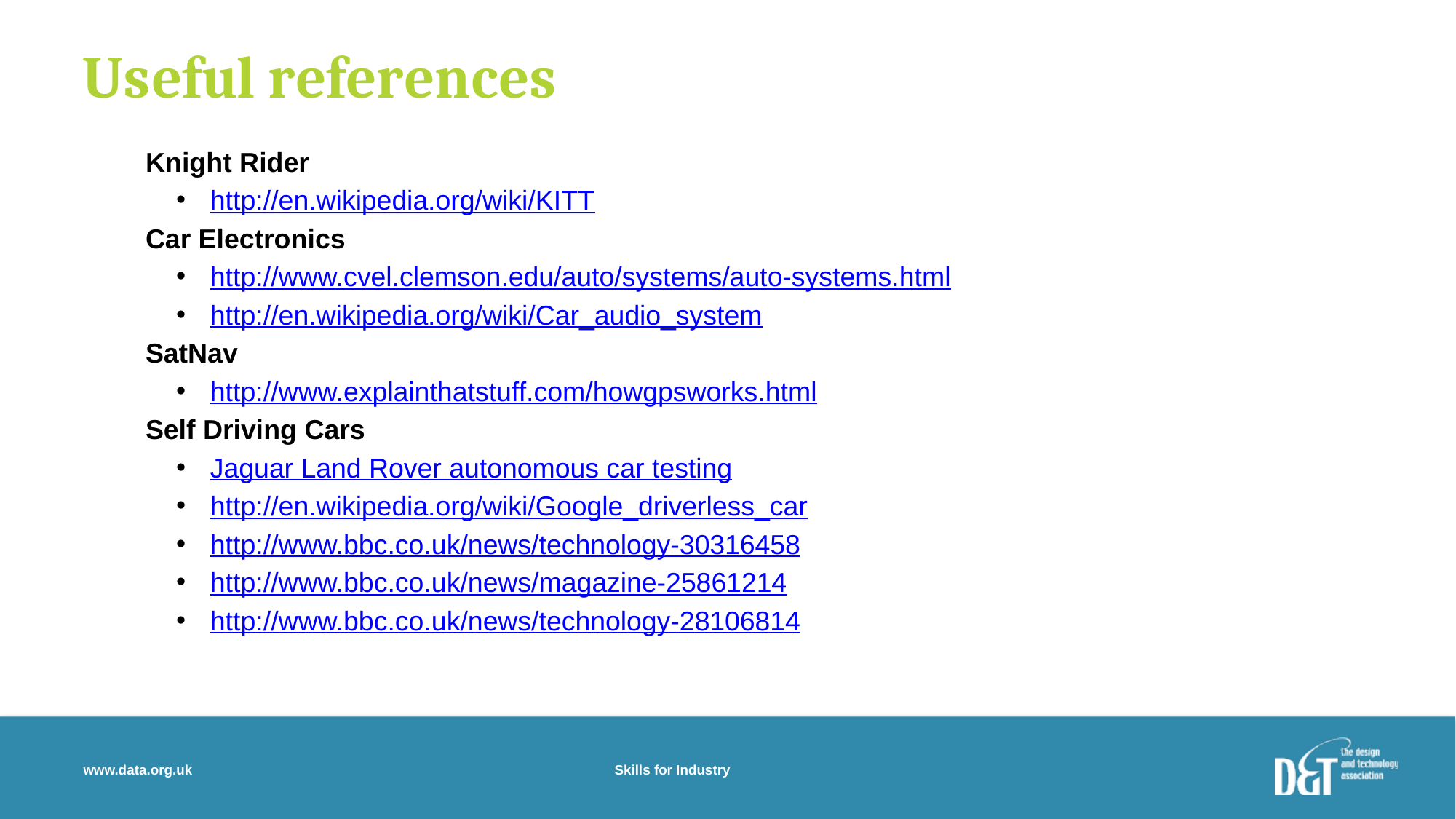

# Useful references
Knight Rider
http://en.wikipedia.org/wiki/KITT
Car Electronics
http://www.cvel.clemson.edu/auto/systems/auto-systems.html
http://en.wikipedia.org/wiki/Car_audio_system
SatNav
http://www.explainthatstuff.com/howgpsworks.html
Self Driving Cars
Jaguar Land Rover autonomous car testing
http://en.wikipedia.org/wiki/Google_driverless_car
http://www.bbc.co.uk/news/technology-30316458
http://www.bbc.co.uk/news/magazine-25861214
http://www.bbc.co.uk/news/technology-28106814